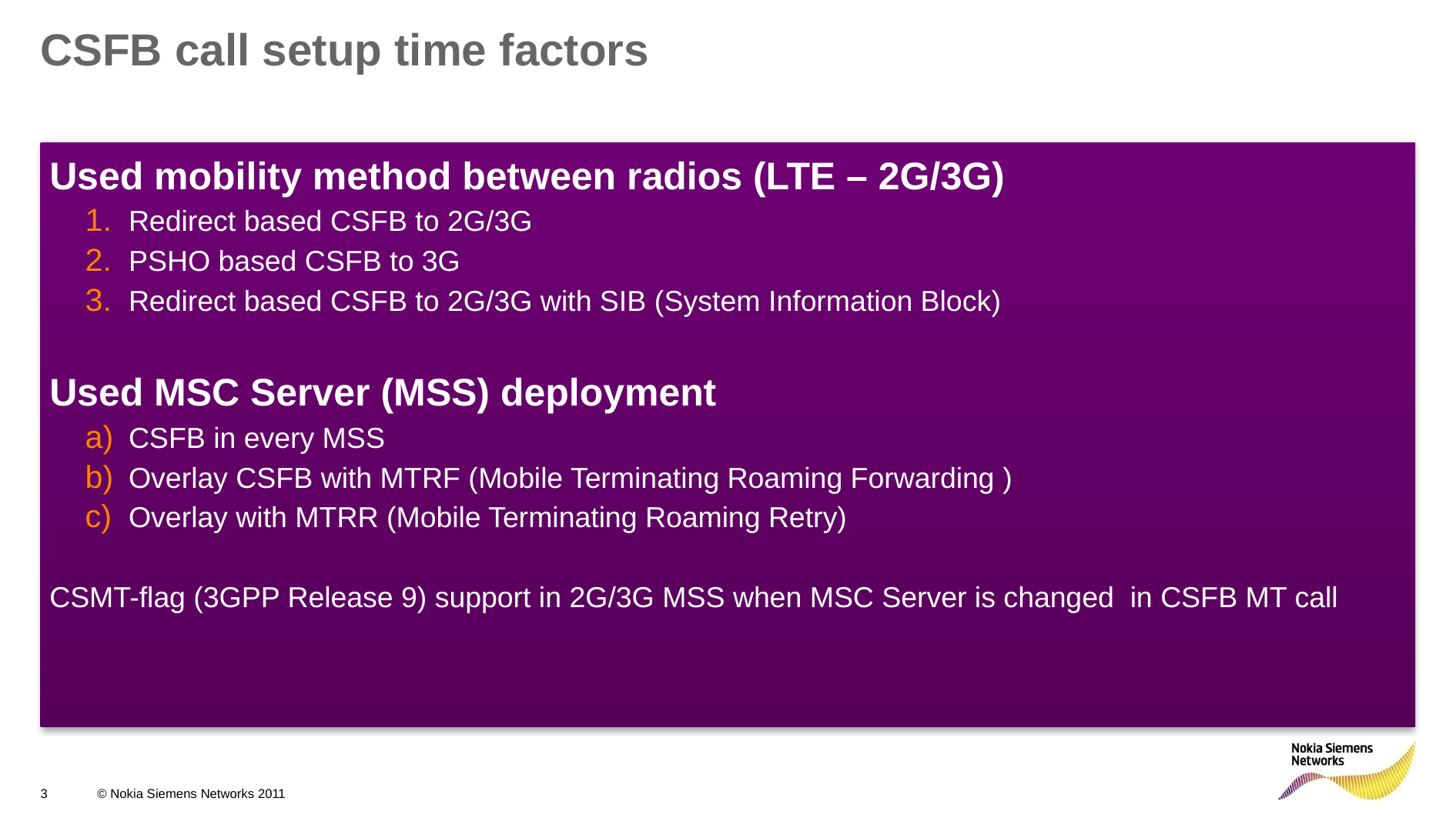

# CSFB call setup time factors
Used mobility method between radios (LTE – 2G/3G)
Redirect based CSFB to 2G/3G
PSHO based CSFB to 3G
Redirect based CSFB to 2G/3G with SIB (System Information Block)

Used MSC Server (MSS) deployment
CSFB in every MSS
Overlay CSFB with MTRF (Mobile Terminating Roaming Forwarding )
Overlay with MTRR (Mobile Terminating Roaming Retry)

CSMT-flag (3GPP Release 9) support in 2G/3G MSS when MSC Server is changed  in CSFB MT call